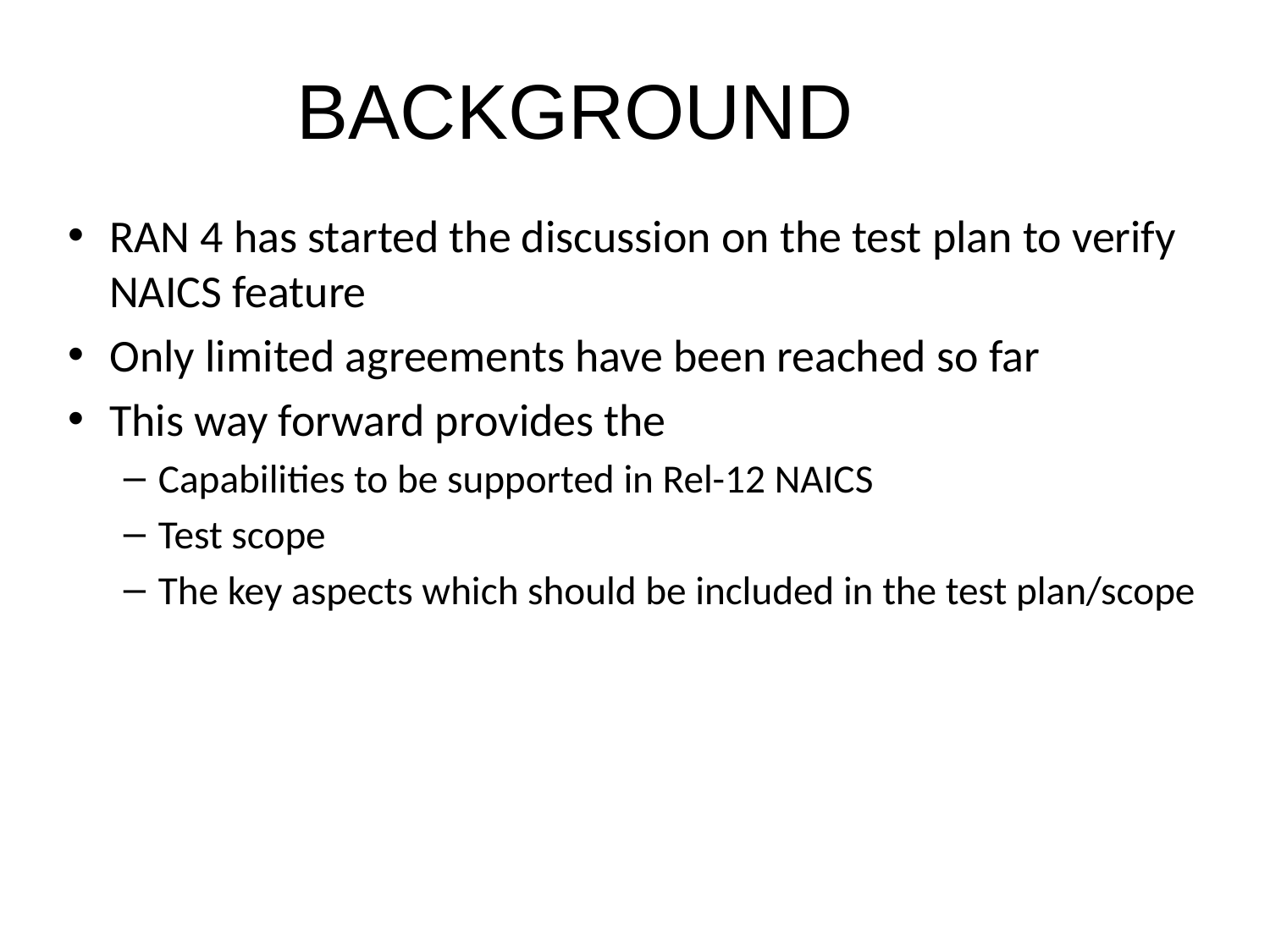

# BACKGROUND
RAN 4 has started the discussion on the test plan to verify NAICS feature
Only limited agreements have been reached so far
This way forward provides the
Capabilities to be supported in Rel-12 NAICS
Test scope
The key aspects which should be included in the test plan/scope